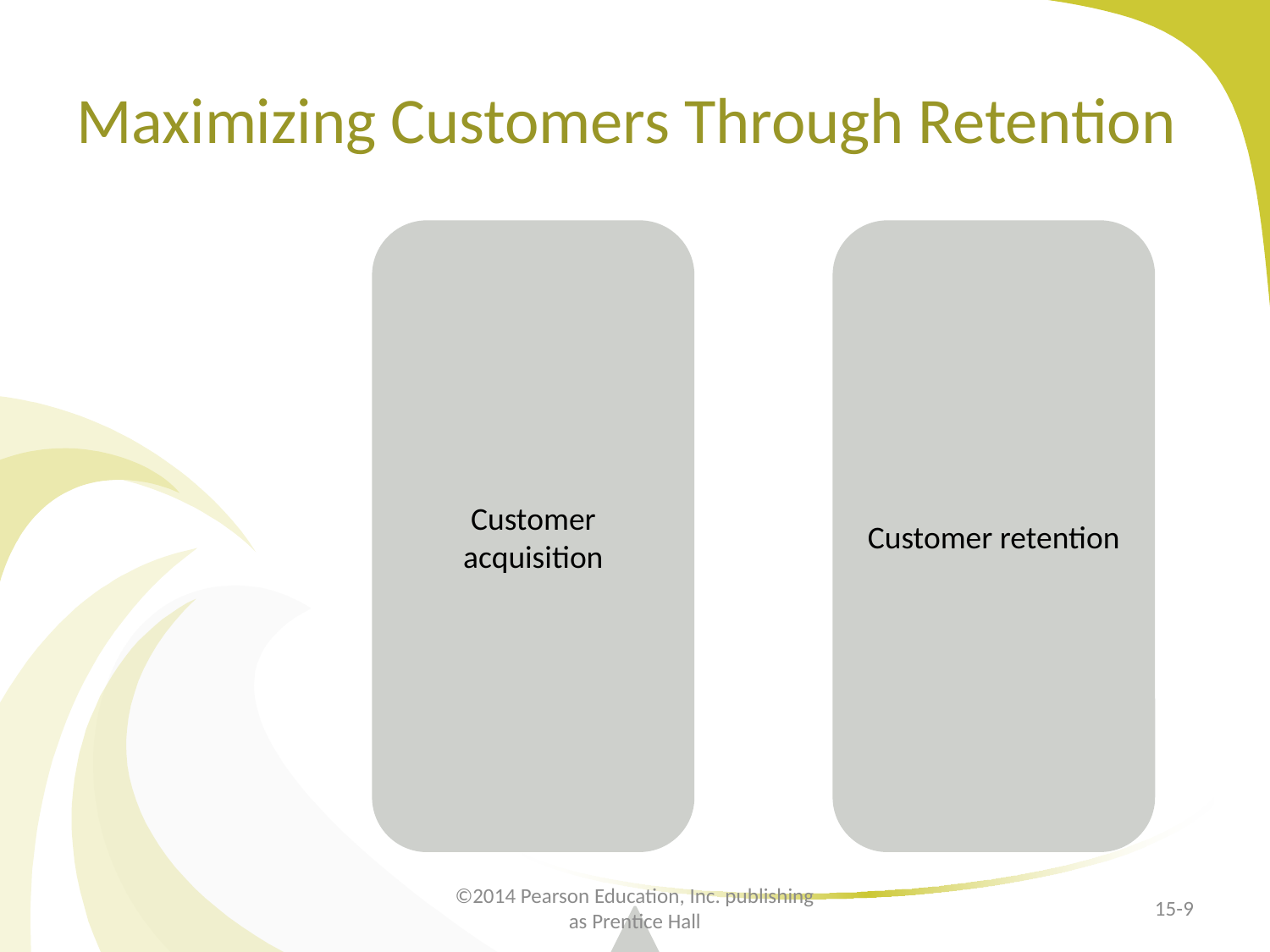

# Maximizing Customers Through Retention
Customer acquisition
Customer retention
©2014 Pearson Education, Inc. publishing as Prentice Hall
15-9